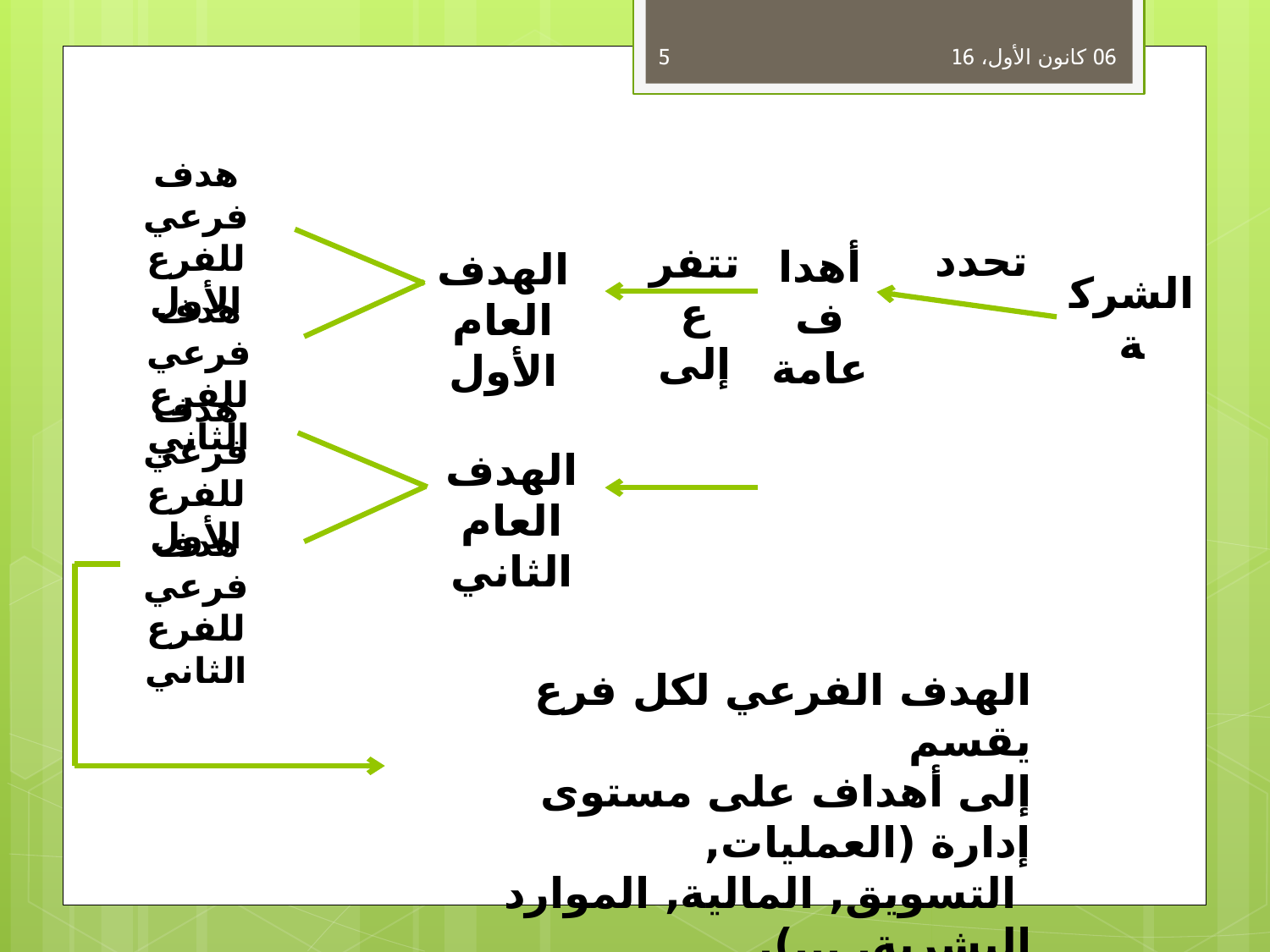

5
06 كانون الأول، 16
هدف فرعي للفرع الأول
تحدد
تتفرع إلى
أهداف عامة
الهدف العام الأول
الشركة
هدف فرعي للفرع الثاني
هدف فرعي للفرع الأول
الهدف العام الثاني
هدف فرعي للفرع الثاني
الهدف الفرعي لكل فرع يقسم
إلى أهداف على مستوى إدارة (العمليات,
 التسويق, المالية, الموارد البشرية, ...).